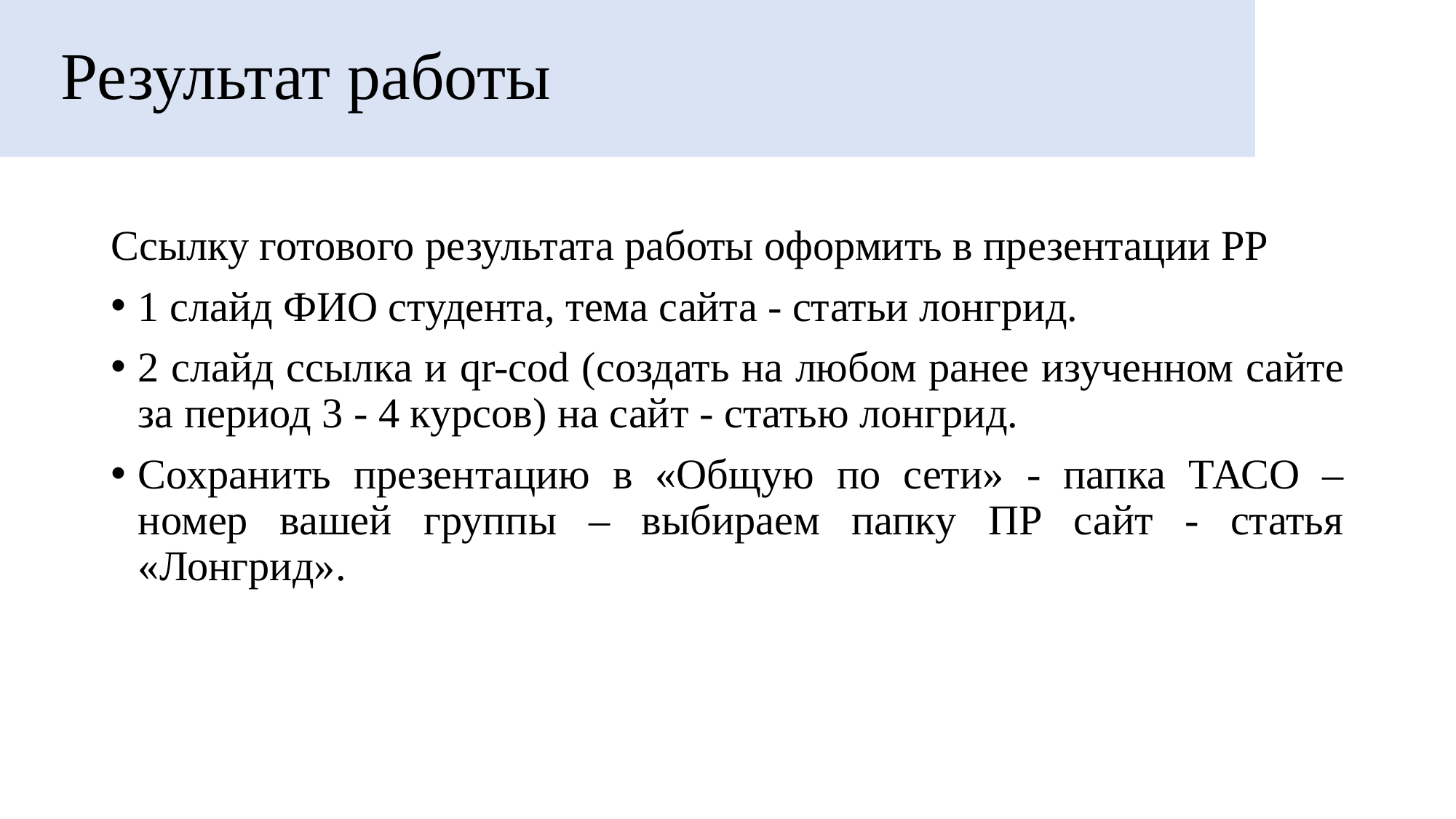

# Результат работы
Ссылку готового результата работы оформить в презентации РР
1 слайд ФИО студента, тема сайта - статьи лонгрид.
2 слайд ссылка и qr-cod (создать на любом ранее изученном сайте за период 3 - 4 курсов) на сайт - статью лонгрид.
Сохранить презентацию в «Общую по сети» - папка ТАСО – номер вашей группы – выбираем папку ПР сайт - статья «Лонгрид».